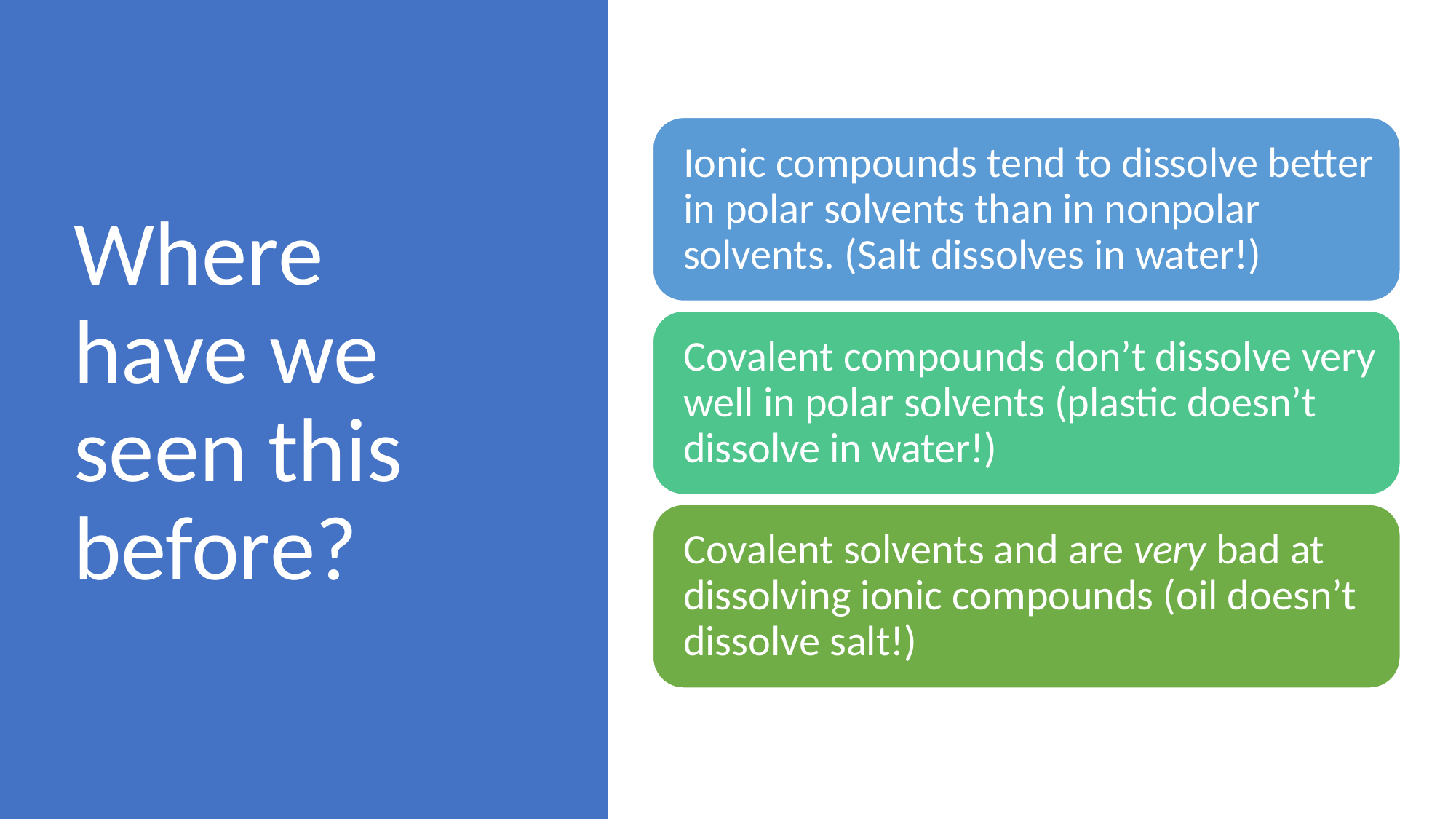

# Where have we seen this before?
Ionic compounds tend to dissolve better in polar solvents than in nonpolar solvents. (Salt dissolves in water!)
Covalent compounds don’t dissolve very well in polar solvents (plastic doesn’t dissolve in water!)
Covalent solvents and are very bad at dissolving ionic compounds (oil doesn’t dissolve salt!)